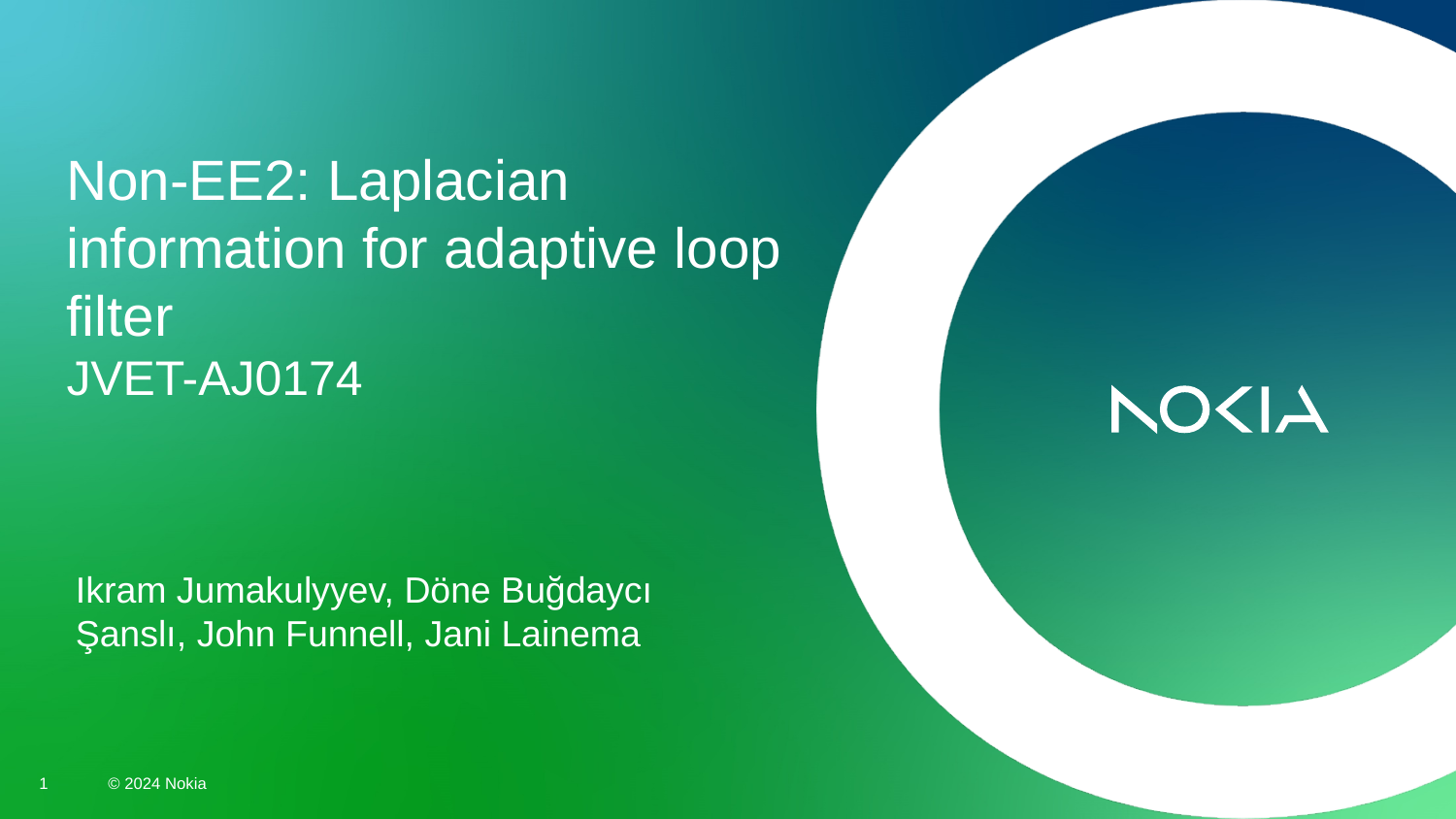

# Non-EE2: Laplacian information for adaptive loop filter JVET-AJ0174
Ikram Jumakulyyev, Döne Buğdaycı Şanslı, John Funnell, Jani Lainema